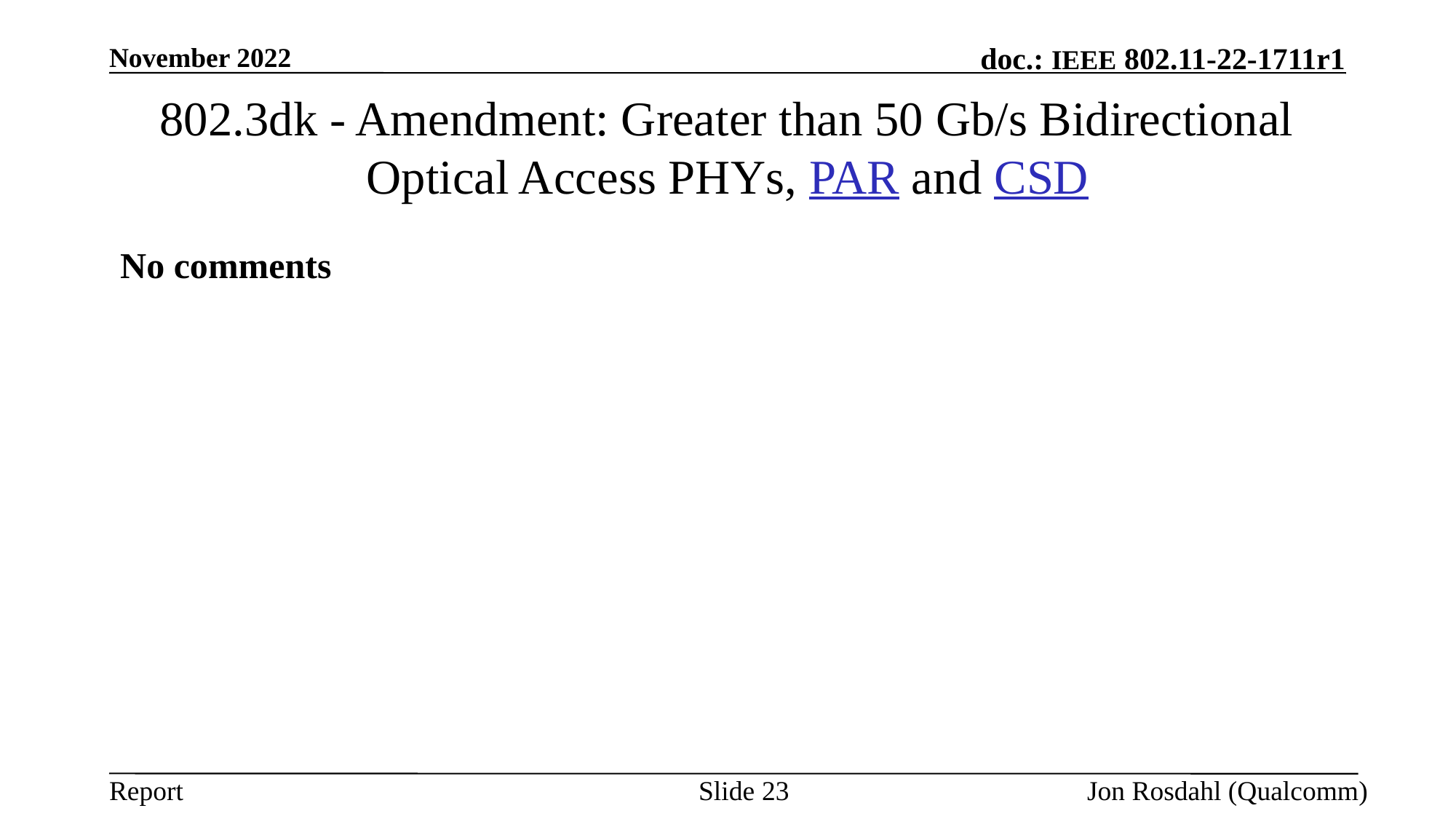

November 2022
# 802.3dk - Amendment: Greater than 50 Gb/s Bidirectional Optical Access PHYs, PAR and CSD
No comments
Slide 23
Jon Rosdahl (Qualcomm)